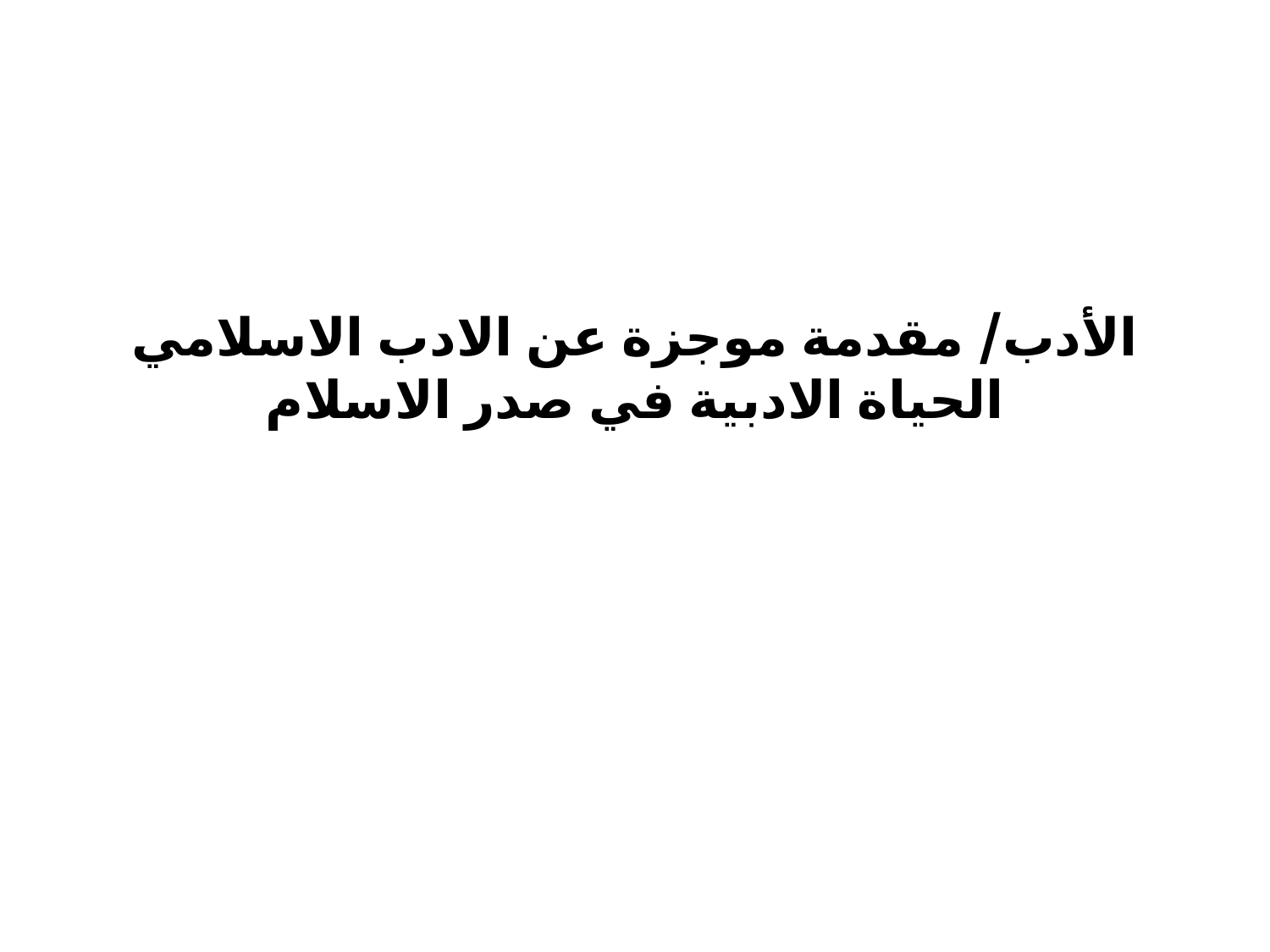

# الأدب/ مقدمة موجزة عن الادب الاسلامي الحياة الادبية في صدر الاسلام